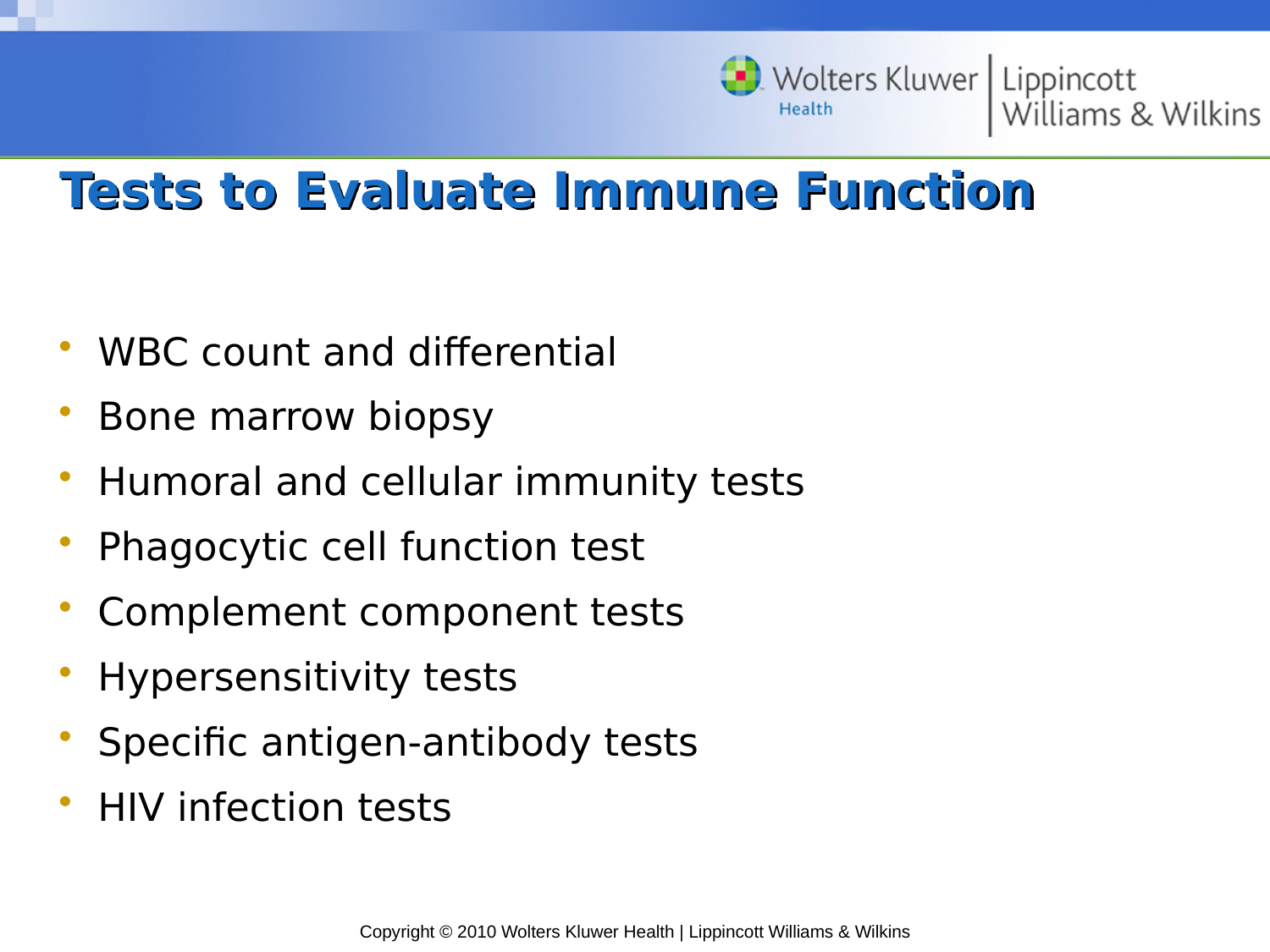

# Tests to Evaluate Immune Function
WBC count and differential
Bone marrow biopsy
Humoral and cellular immunity tests
Phagocytic cell function test
Complement component tests
Hypersensitivity tests
Specific antigen-antibody tests
HIV infection tests